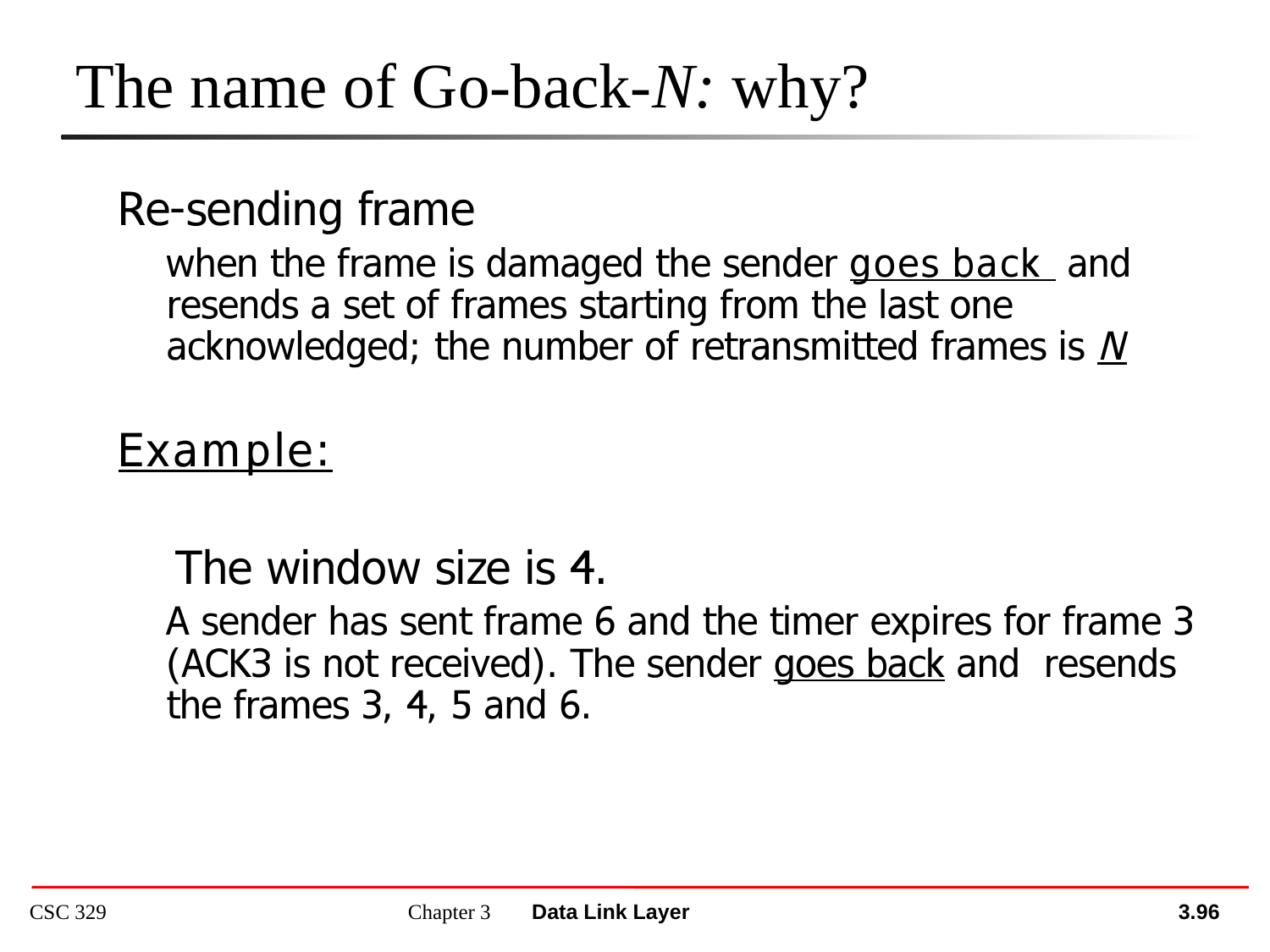

# The name of Go-back-N: why?

Re-sending frame
when the frame is damaged the sender goes back  and resends a set of frames starting from the last one acknowledged; the number of retransmitted frames is N

Example:

    The window size is 4.
A sender has sent frame 6 and the timer expires for frame 3 (ACK3 is not received). The sender goes back and  resends the frames 3, 4, 5 and 6.